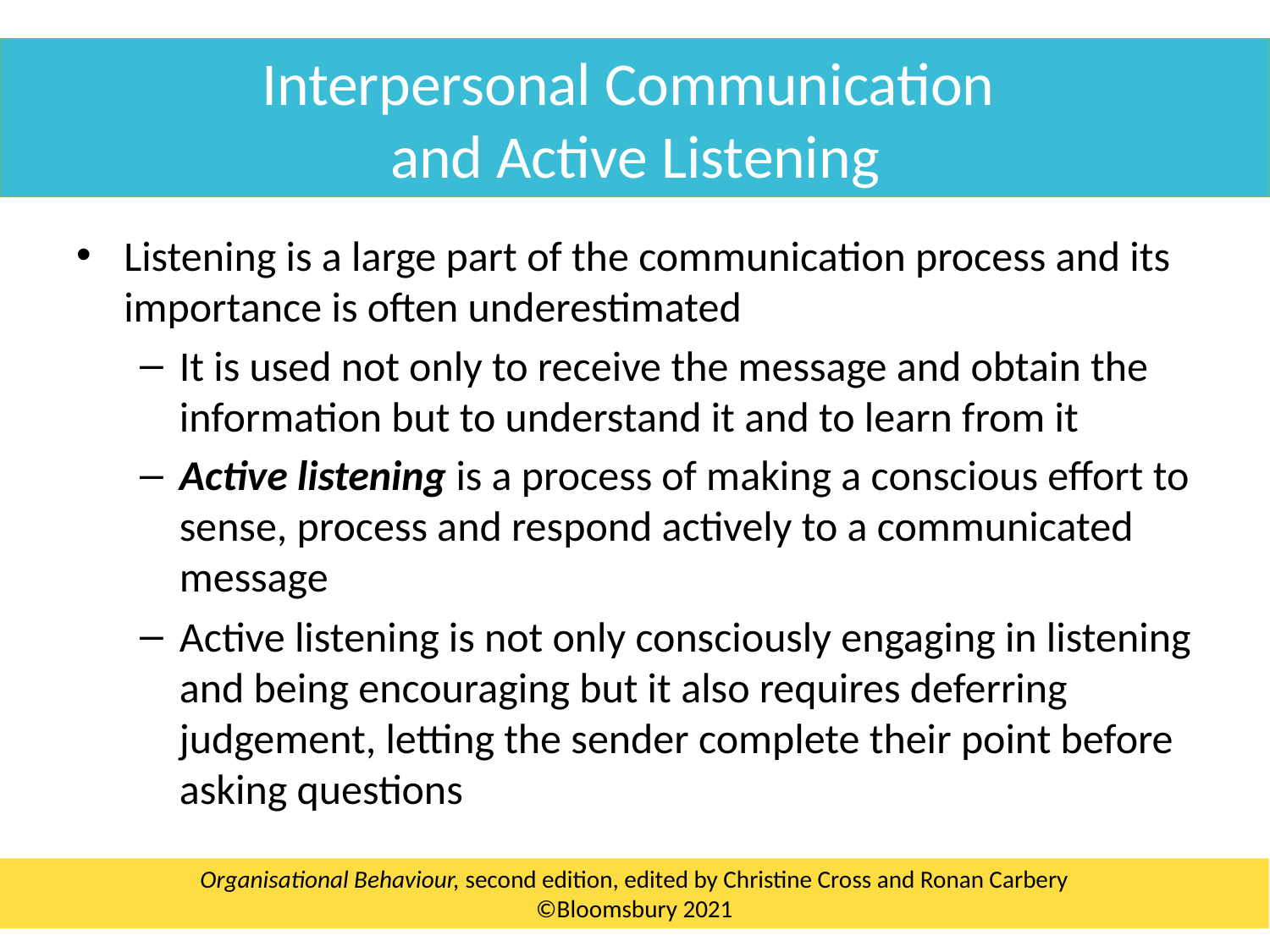

Interpersonal Communication
and Active Listening
Listening is a large part of the communication process and its importance is often underestimated
It is used not only to receive the message and obtain the information but to understand it and to learn from it
Active listening is a process of making a conscious effort to sense, process and respond actively to a communicated message
Active listening is not only consciously engaging in listening and being encouraging but it also requires deferring judgement, letting the sender complete their point before asking questions